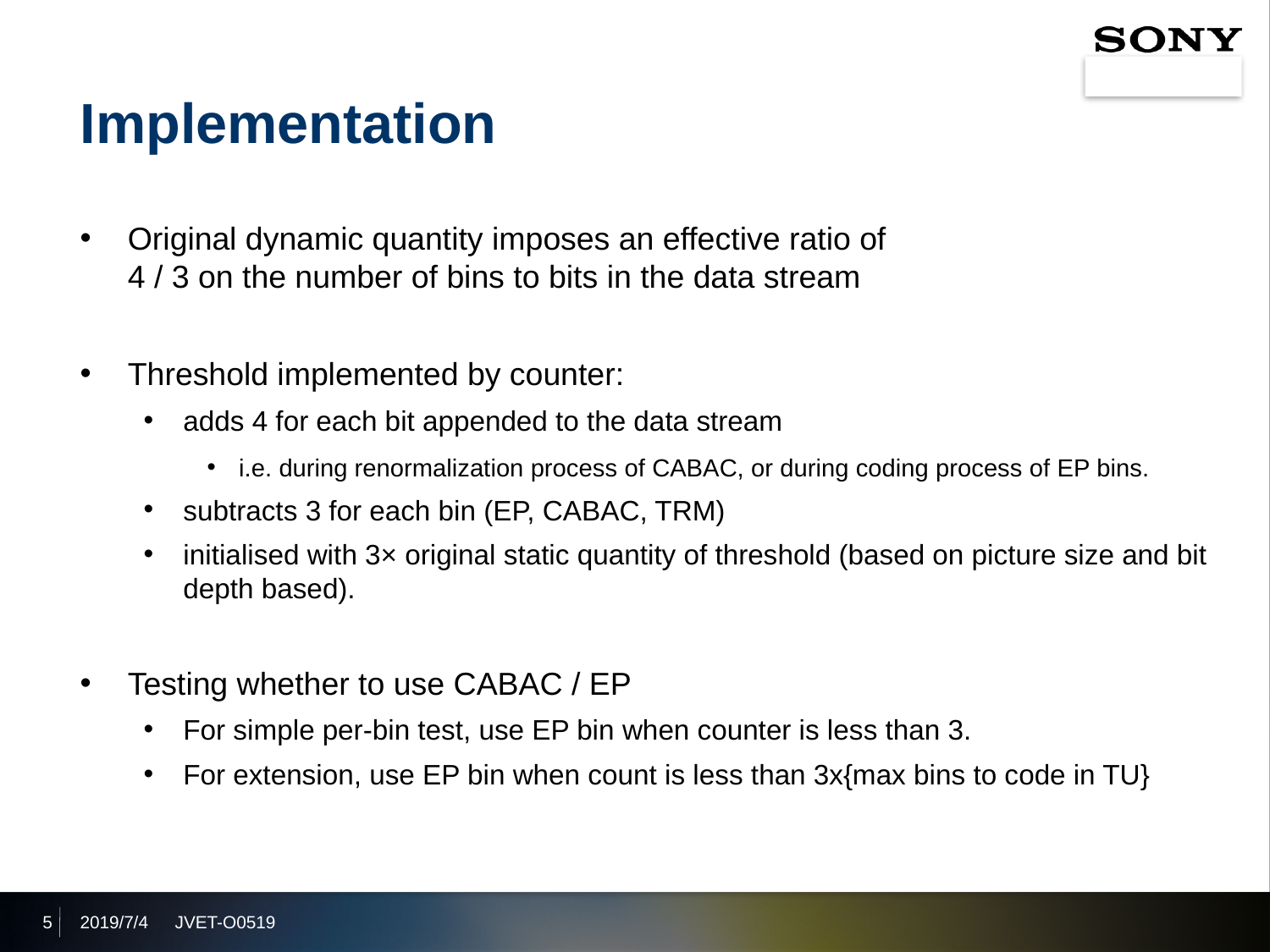

# Implementation

Original dynamic quantity imposes an effective ratio of
4 / 3 on the number of bins to bits in the data stream

Threshold implemented by counter:
adds 4 for each bit appended to the data stream
i.e. during renormalization process of CABAC, or during coding process of EP bins.
subtracts 3 for each bin (EP, CABAC, TRM)
initialised with 3× original static quantity of threshold (based on picture size and bit depth based).

Testing whether to use CABAC / EP
For simple per-bin test, use EP bin when counter is less than 3.
For extension, use EP bin when count is less than 3x{max bins to code in TU}

5
2019/7/4
JVET-O0519